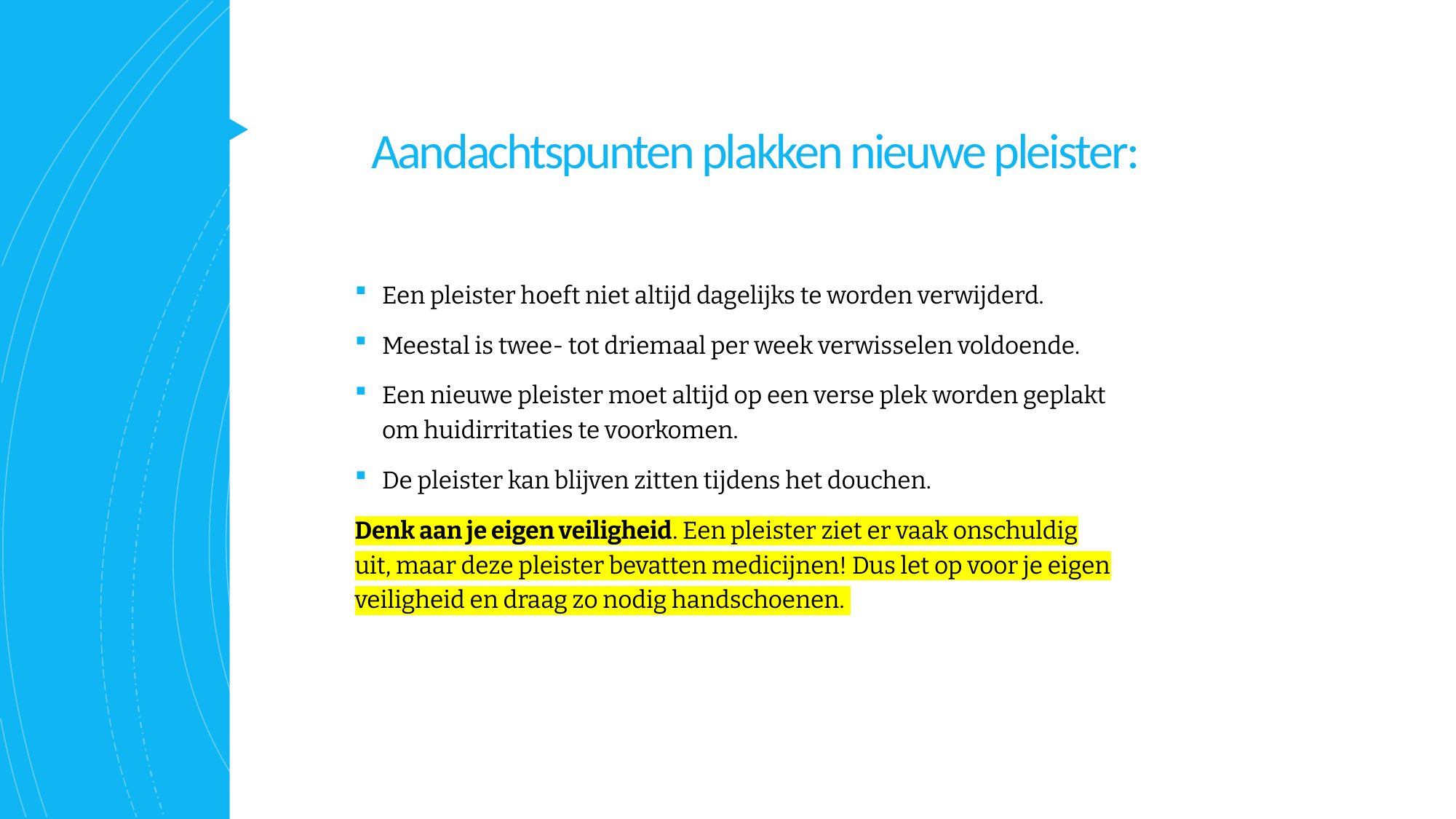

# Aandachtspunten plakken nieuwe pleister:

Een pleister hoeft niet altijd dagelijks te worden verwijderd.
Meestal is twee- tot driemaal per week verwisselen voldoende.
Een nieuwe pleister moet altijd op een verse plek worden geplakt om huidirritaties te voorkomen.
De pleister kan blijven zitten tijdens het douchen.
Denk aan je eigen veiligheid. Een pleister ziet er vaak onschuldig uit, maar deze pleister bevatten medicijnen! Dus let op voor je eigen veiligheid en draag zo nodig handschoenen.